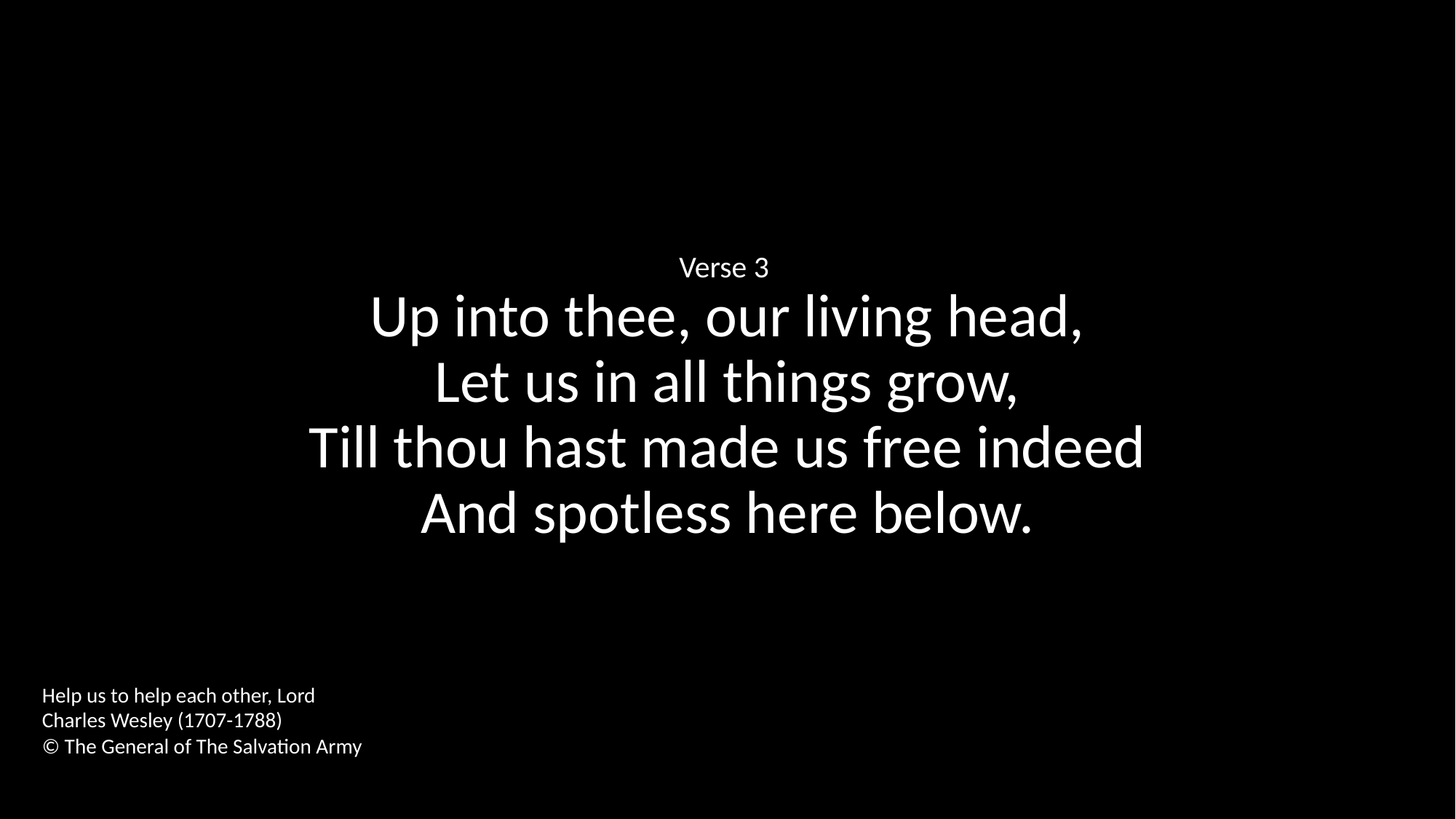

Verse 3
Up into thee, our living head,
Let us in all things grow,
Till thou hast made us free indeed
And spotless here below.
Help us to help each other, Lord
Charles Wesley (1707-1788)
© The General of The Salvation Army